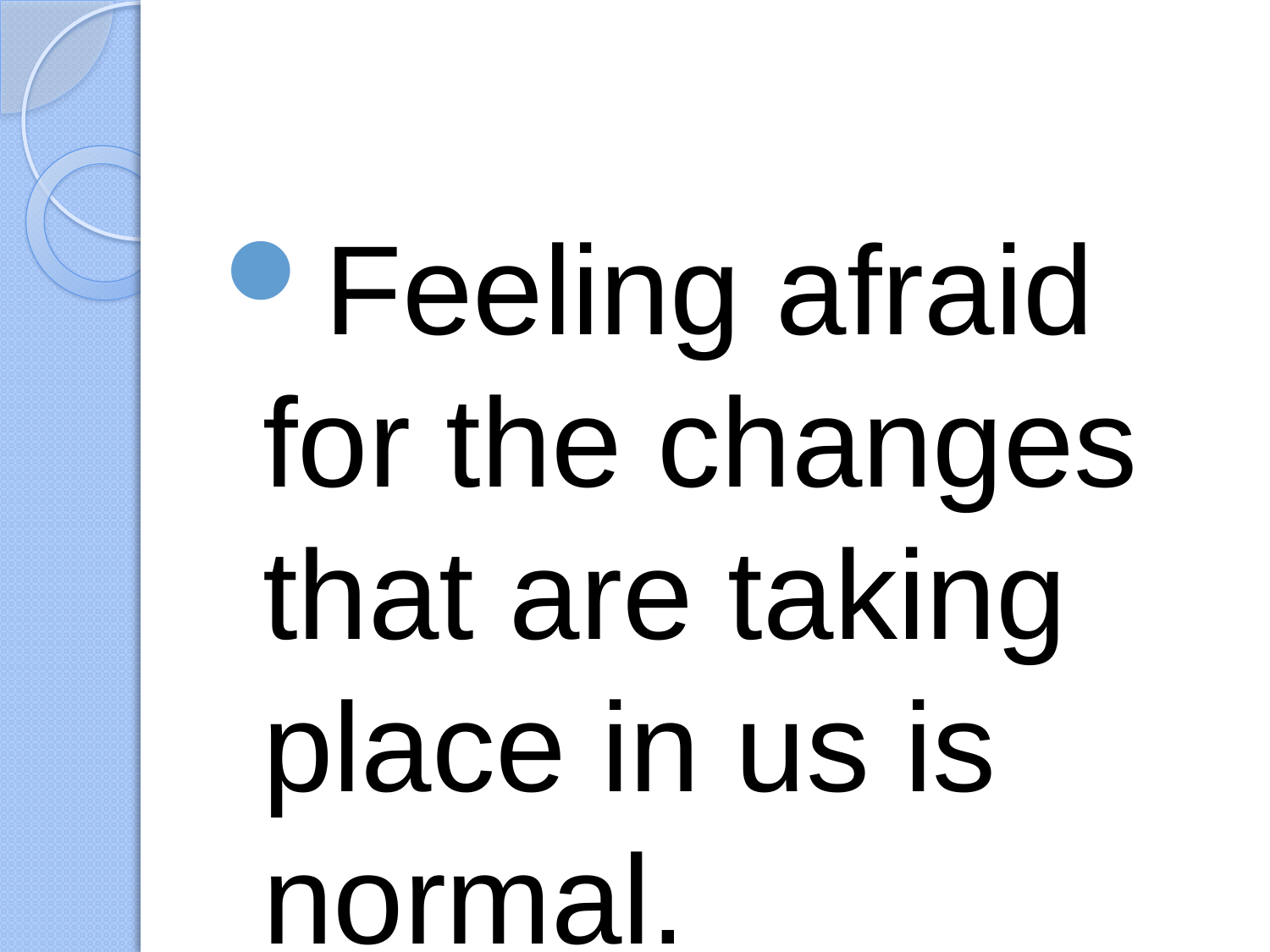

#
Feeling afraid for the changes that are taking place in us is normal.